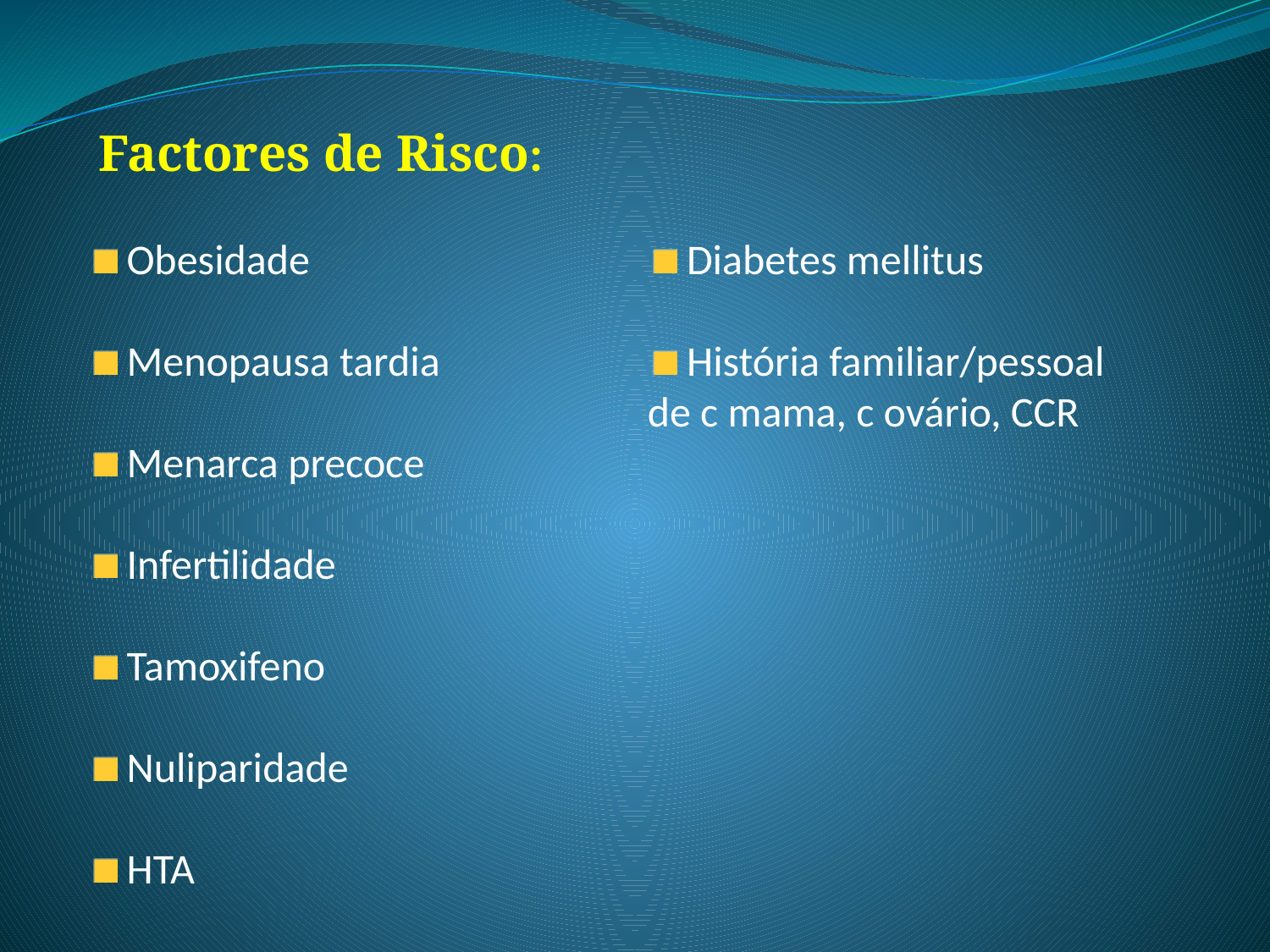

Factores de Risco:

 Obesidade

 Menopausa tardia

 Menarca precoce

 Infertilidade

 Tamoxifeno

 Nuliparidade

 HTA

 Diabetes mellitus

 História familiar/pessoal de c mama, c ovário, CCR